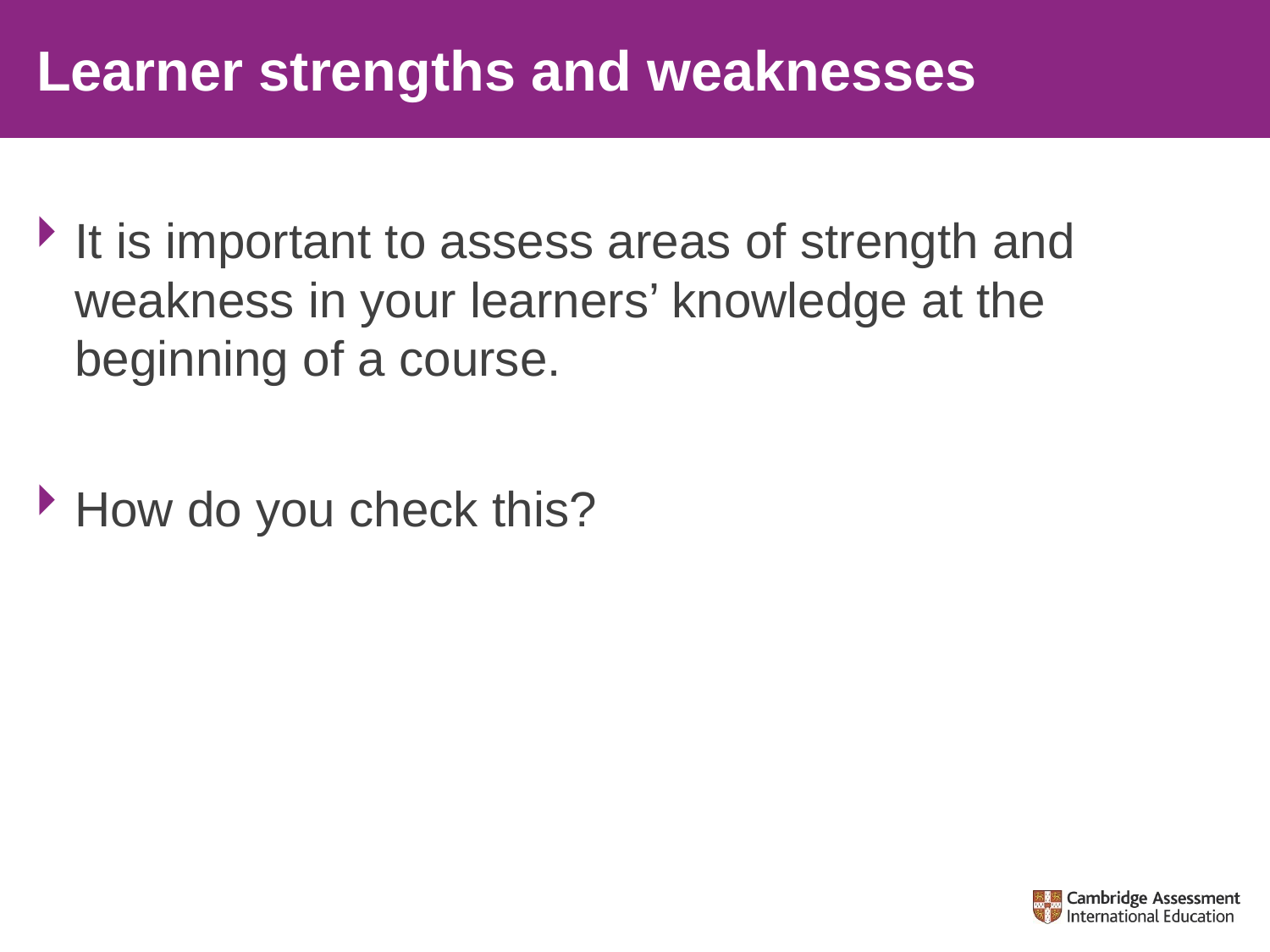

# Learner strengths and weaknesses
It is important to assess areas of strength and weakness in your learners’ knowledge at the beginning of a course.

How do you check this?